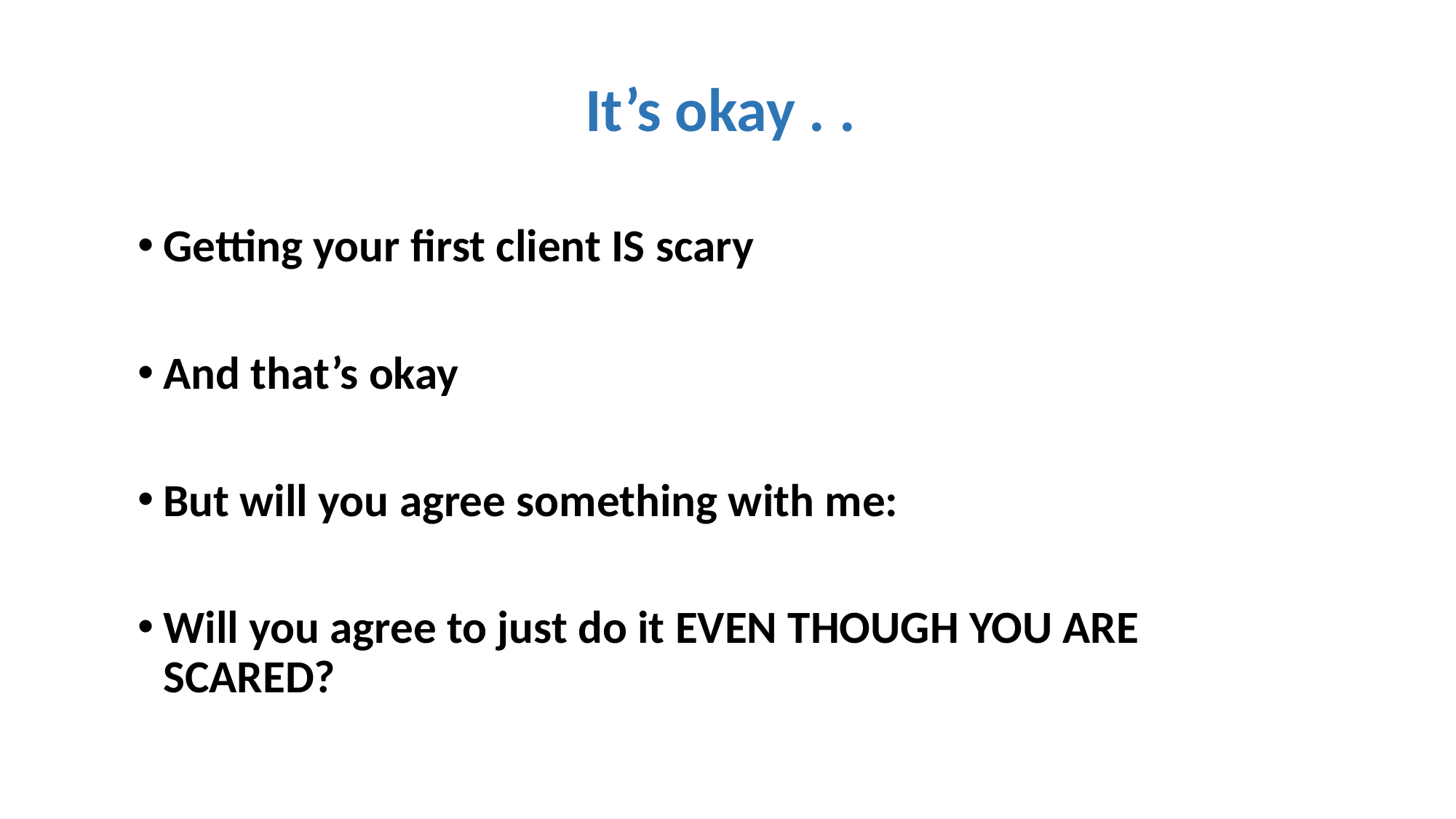

It’s okay . .

Getting your first client IS scary

And that’s okay

But will you agree something with me:

Will you agree to just do it EVEN THOUGH YOU ARE SCARED?